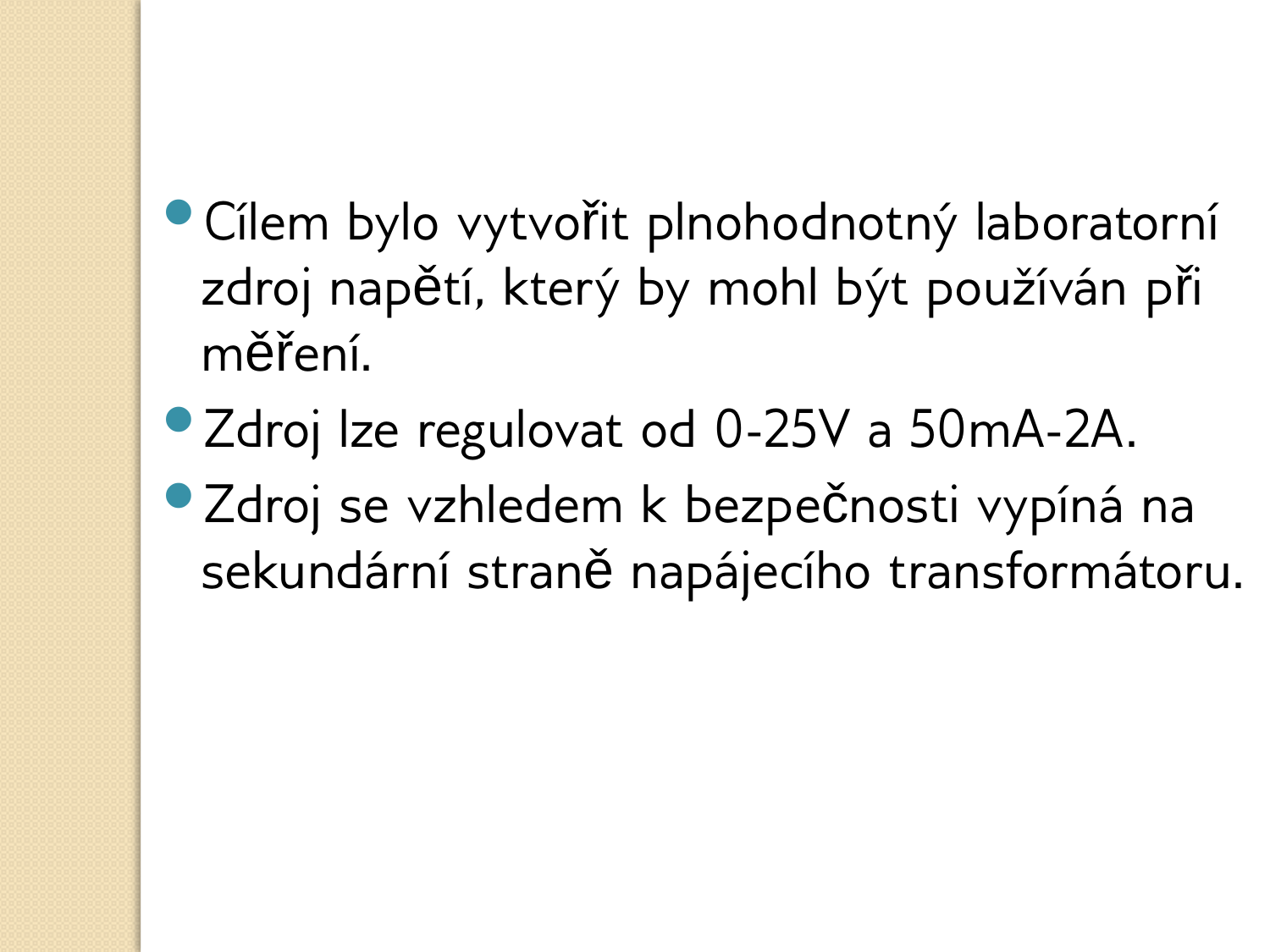

Cílem bylo vytvořit plnohodnotný laboratorní zdroj napětí, který by mohl být používán při měření.
Zdroj lze regulovat od 0-25V a 50mA-2A.
Zdroj se vzhledem k bezpečnosti vypíná na sekundární straně napájecího transformátoru.